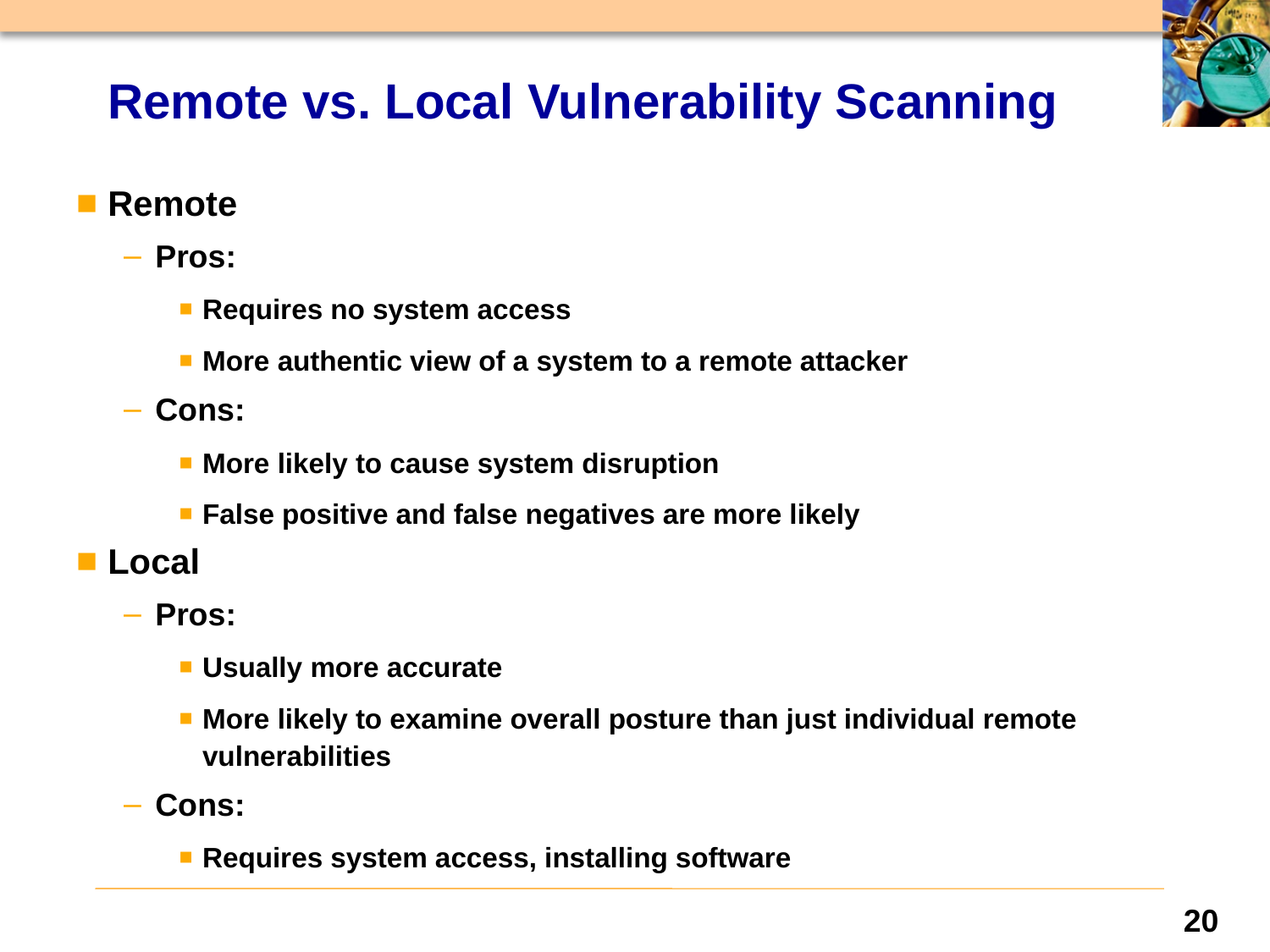

# Remote vs. Local Vulnerability Scanning
Remote
Pros:
Requires no system access
More authentic view of a system to a remote attacker
Cons:
More likely to cause system disruption
False positive and false negatives are more likely
Local
Pros:
Usually more accurate
More likely to examine overall posture than just individual remote vulnerabilities
Cons:
Requires system access, installing software